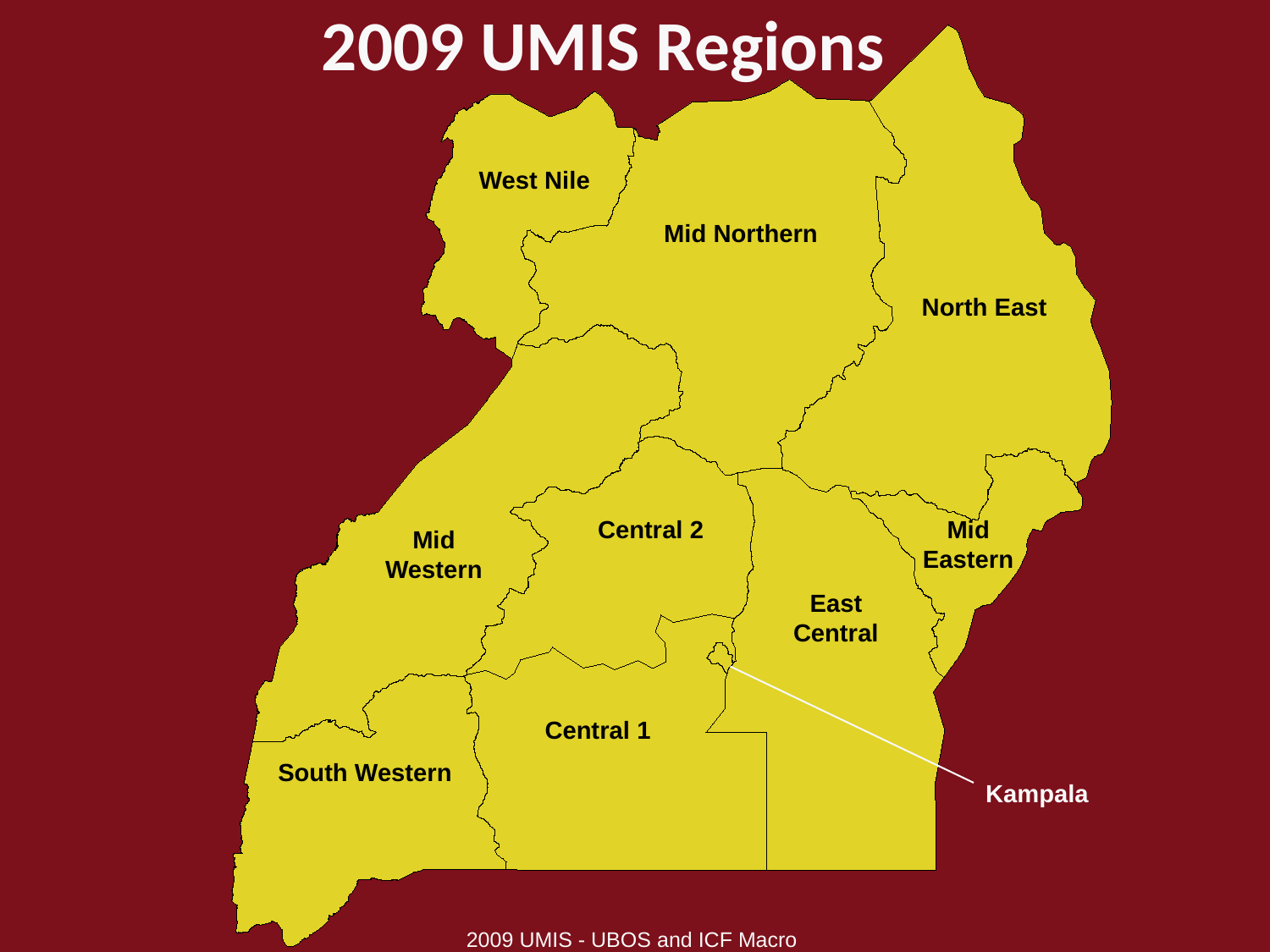

# 2009 UMIS Regions

West Nile
Mid Northern
North East
Central 2
Mid Eastern
Mid Western
East Central
Central 1
South Western
Kampala
2009 UMIS - UBOS and ICF Macro